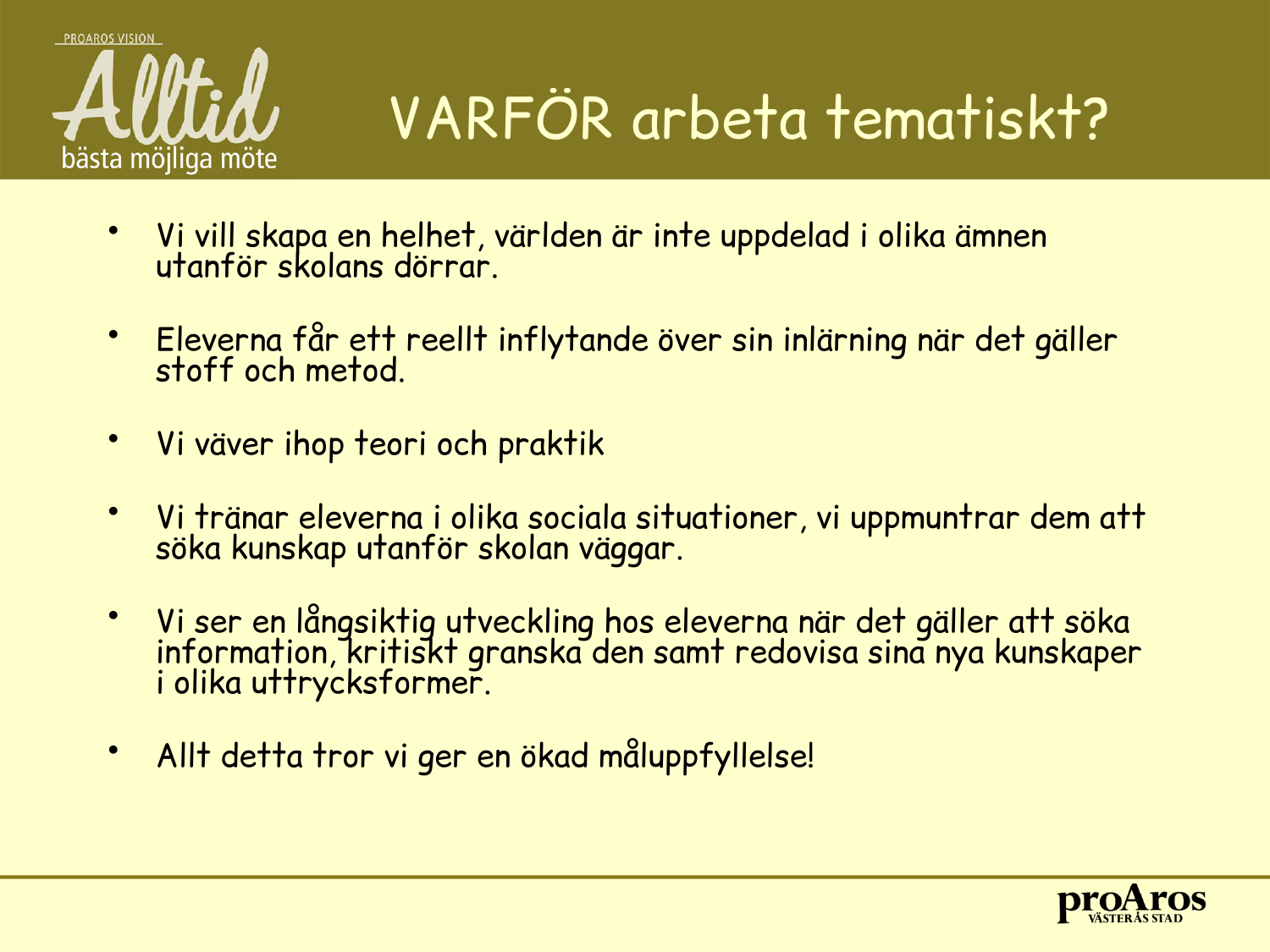

# VARFÖR arbeta tematiskt?
Vi vill skapa en helhet, världen är inte uppdelad i olika ämnen utanför skolans dörrar.

Eleverna får ett reellt inflytande över sin inlärning när det gäller stoff och metod.

Vi väver ihop teori och praktik

Vi tränar eleverna i olika sociala situationer, vi uppmuntrar dem att söka kunskap utanför skolan väggar.

Vi ser en långsiktig utveckling hos eleverna när det gäller att söka information, kritiskt granska den samt redovisa sina nya kunskaper i olika uttrycksformer.

Allt detta tror vi ger en ökad måluppfyllelse!